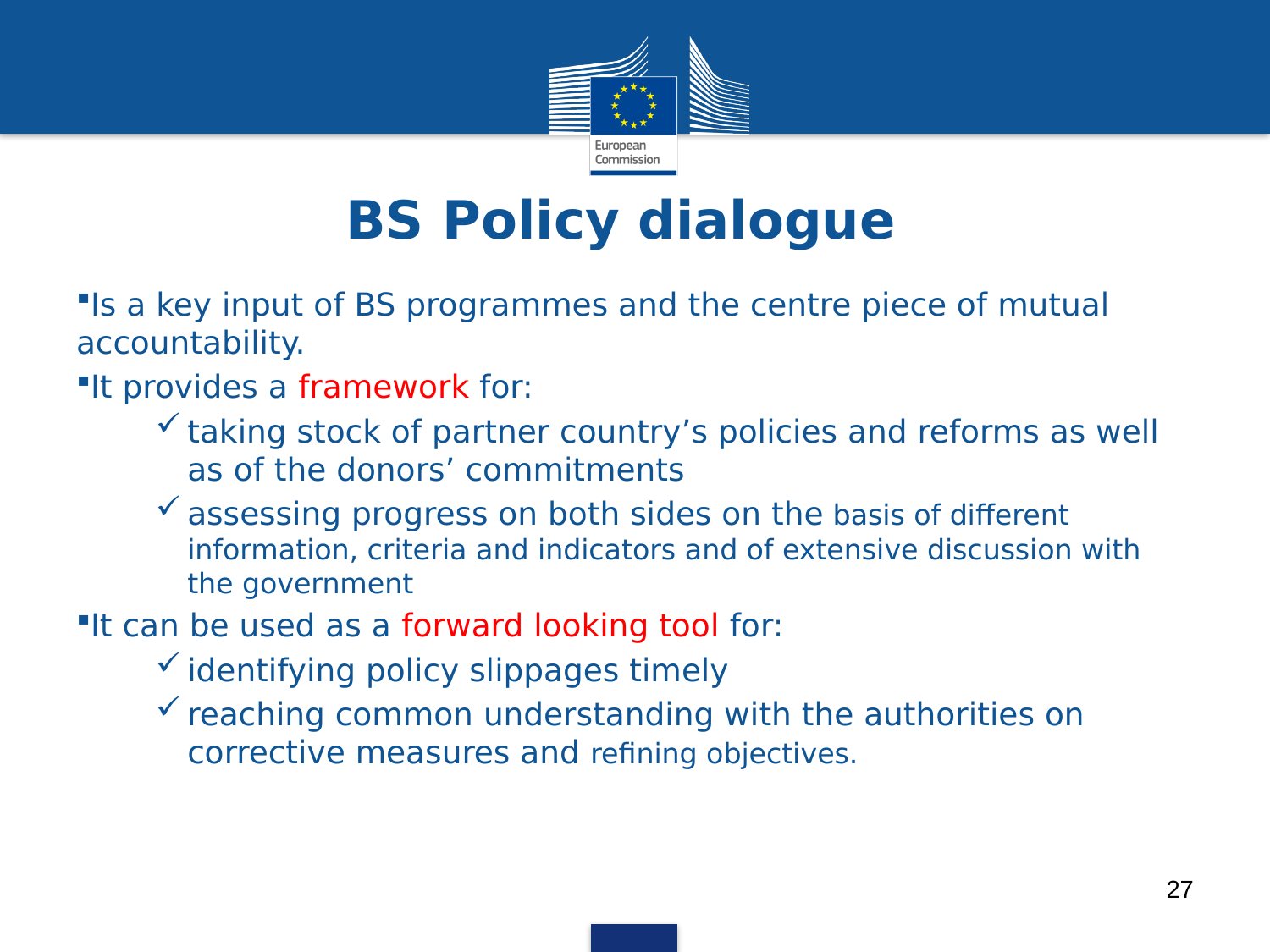

# BS Policy dialogue
Is a key input of BS programmes and the centre piece of mutual     accountability.
It provides a framework for:
taking stock of partner country’s policies and reforms as well as of the donors’ commitments
assessing progress on both sides on the basis of different information, criteria and indicators and of extensive discussion with the government
It can be used as a forward looking tool for:
identifying policy slippages timely
reaching common understanding with the authorities on corrective measures and refining objectives.

27